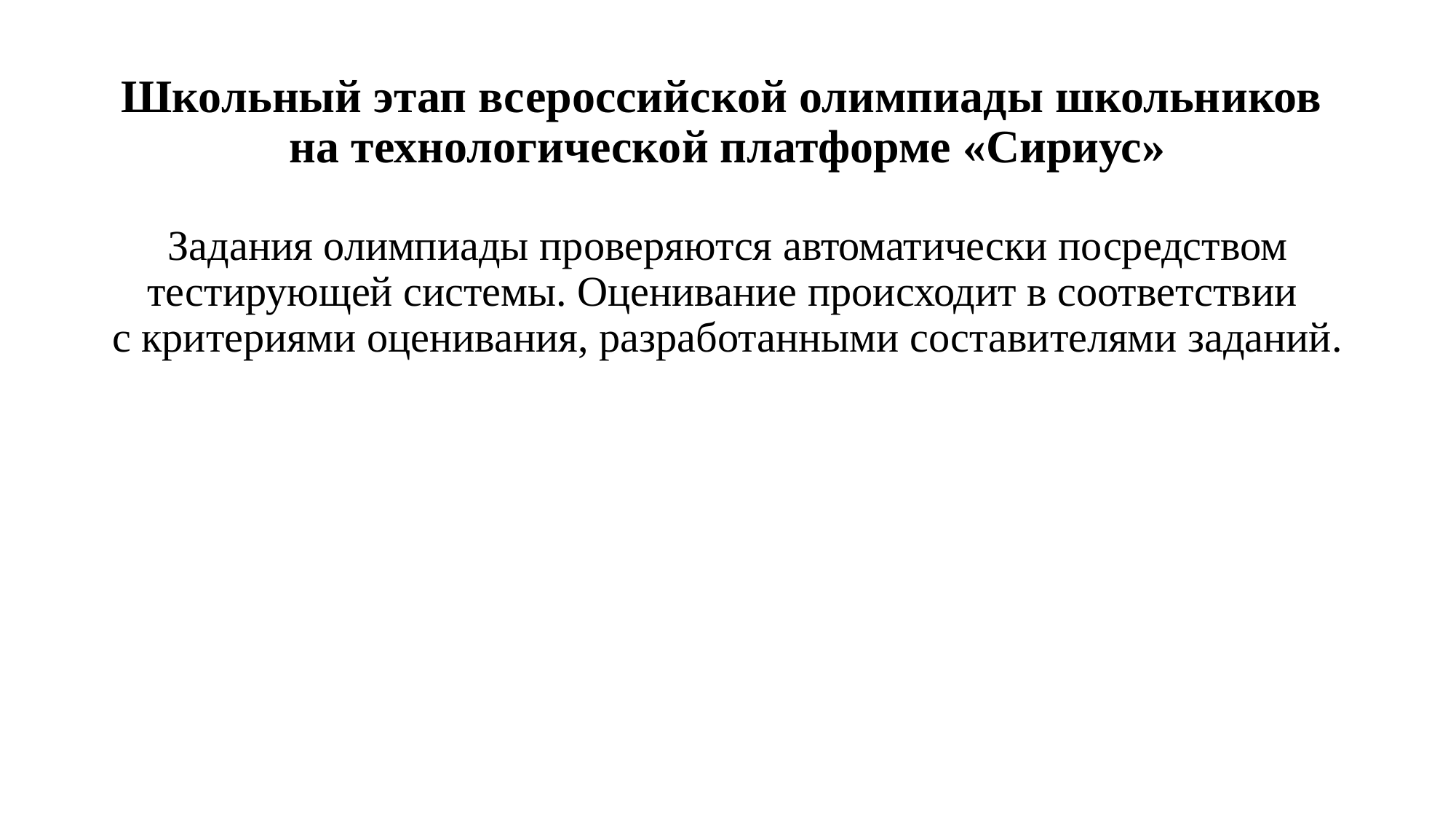

# Школьный этап всероссийской олимпиады школьников на технологической платформе «Сириус»
Задания олимпиады проверяются автоматически посредством тестирующей системы. Оценивание происходит в соответствии
с критериями оценивания, разработанными составителями заданий.